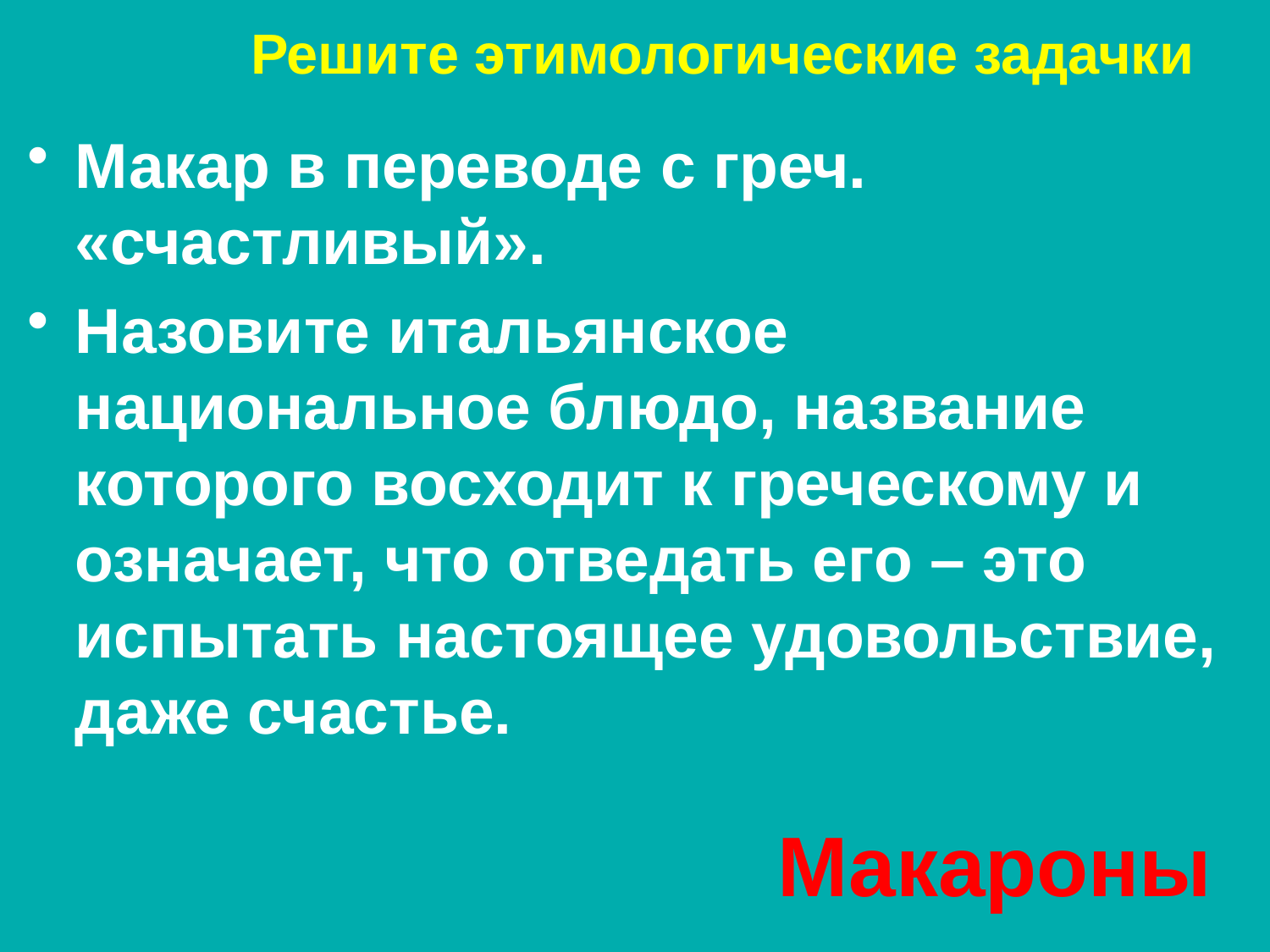

# Решите этимологические задачки
Макар в переводе с греч. «счастливый».
Назовите итальянское национальное блюдо, название которого восходит к греческому и означает, что отведать его – это испытать настоящее удовольствие, даже счастье.
Макароны